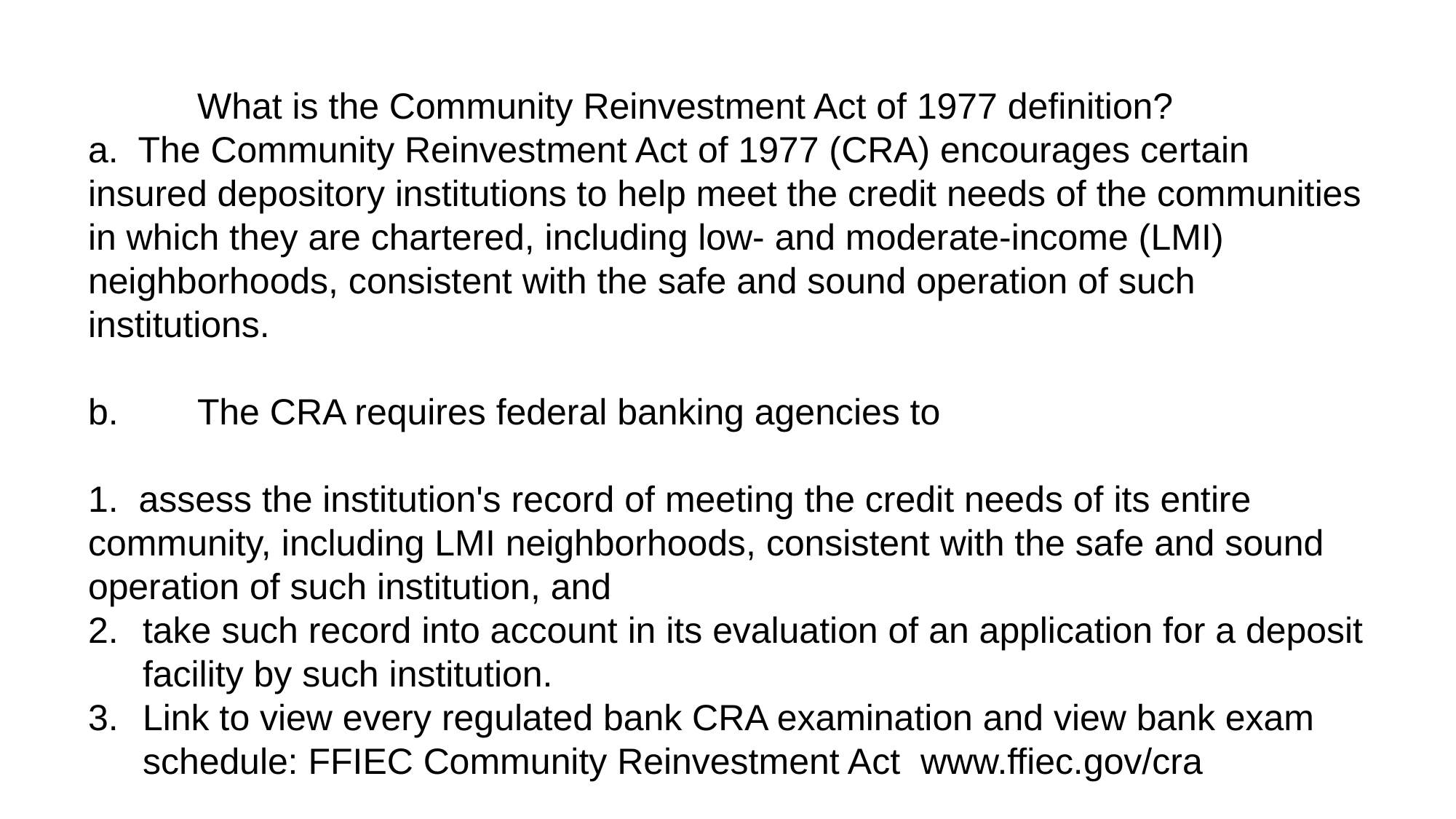

What is the Community Reinvestment Act of 1977 definition?
a.  The Community Reinvestment Act of 1977 (CRA) encourages certain insured depository institutions to help meet the credit needs of the communities in which they are chartered, including low- and moderate-income (LMI) neighborhoods, consistent with the safe and sound operation of such institutions.

b.	The CRA requires federal banking agencies to

1.  assess the institution's record of meeting the credit needs of its entire community, including LMI neighborhoods, consistent with the safe and sound operation of such institution, and
take such record into account in its evaluation of an application for a deposit facility by such institution.
Link to view every regulated bank CRA examination and view bank exam schedule: FFIEC Community Reinvestment Act  www.ffiec.gov/cra